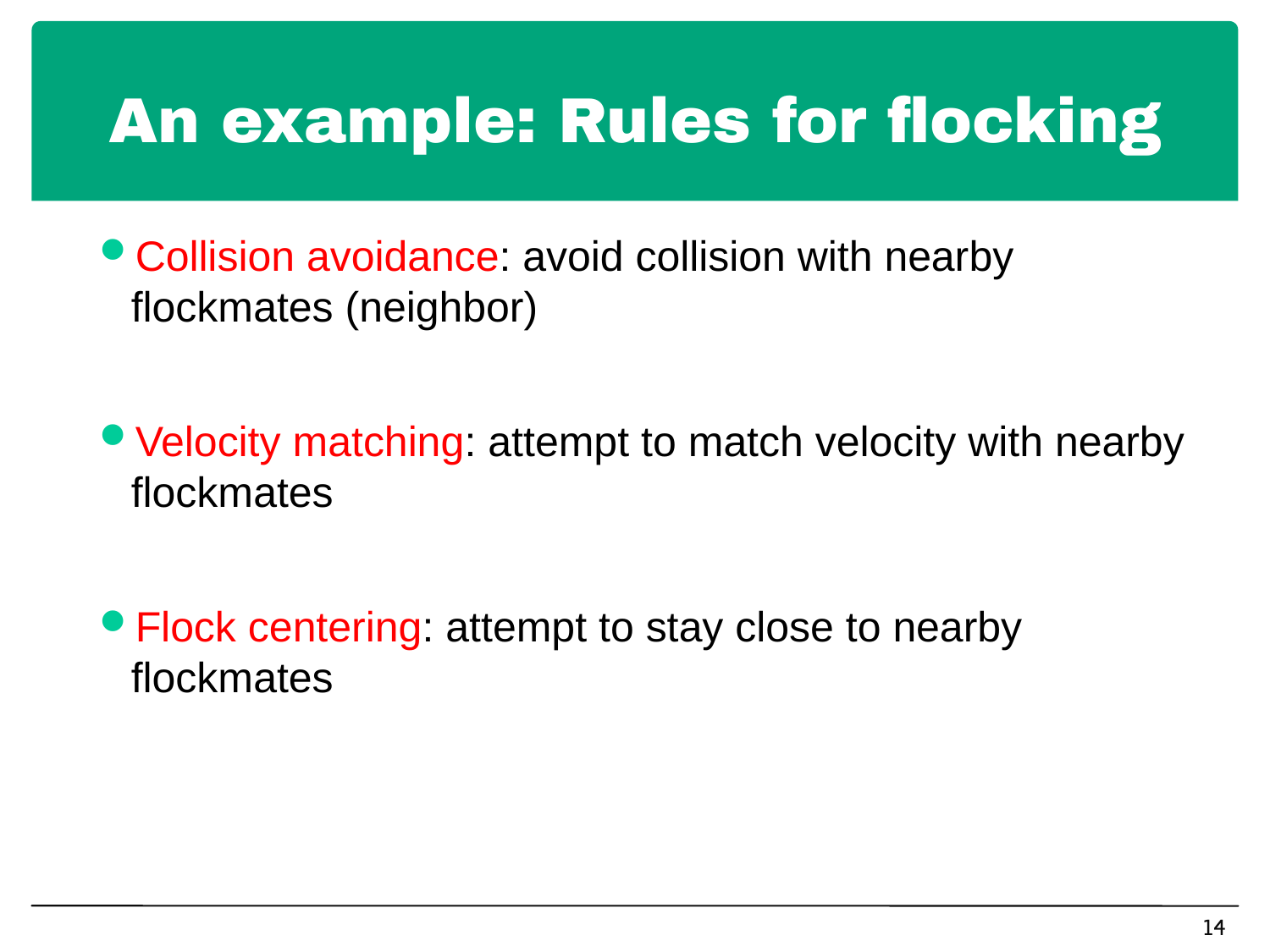

# An example: Rules for flocking
Collision avoidance: avoid collision with nearby flockmates (neighbor)

Velocity matching: attempt to match velocity with nearby flockmates

Flock centering: attempt to stay close to nearby flockmates
14